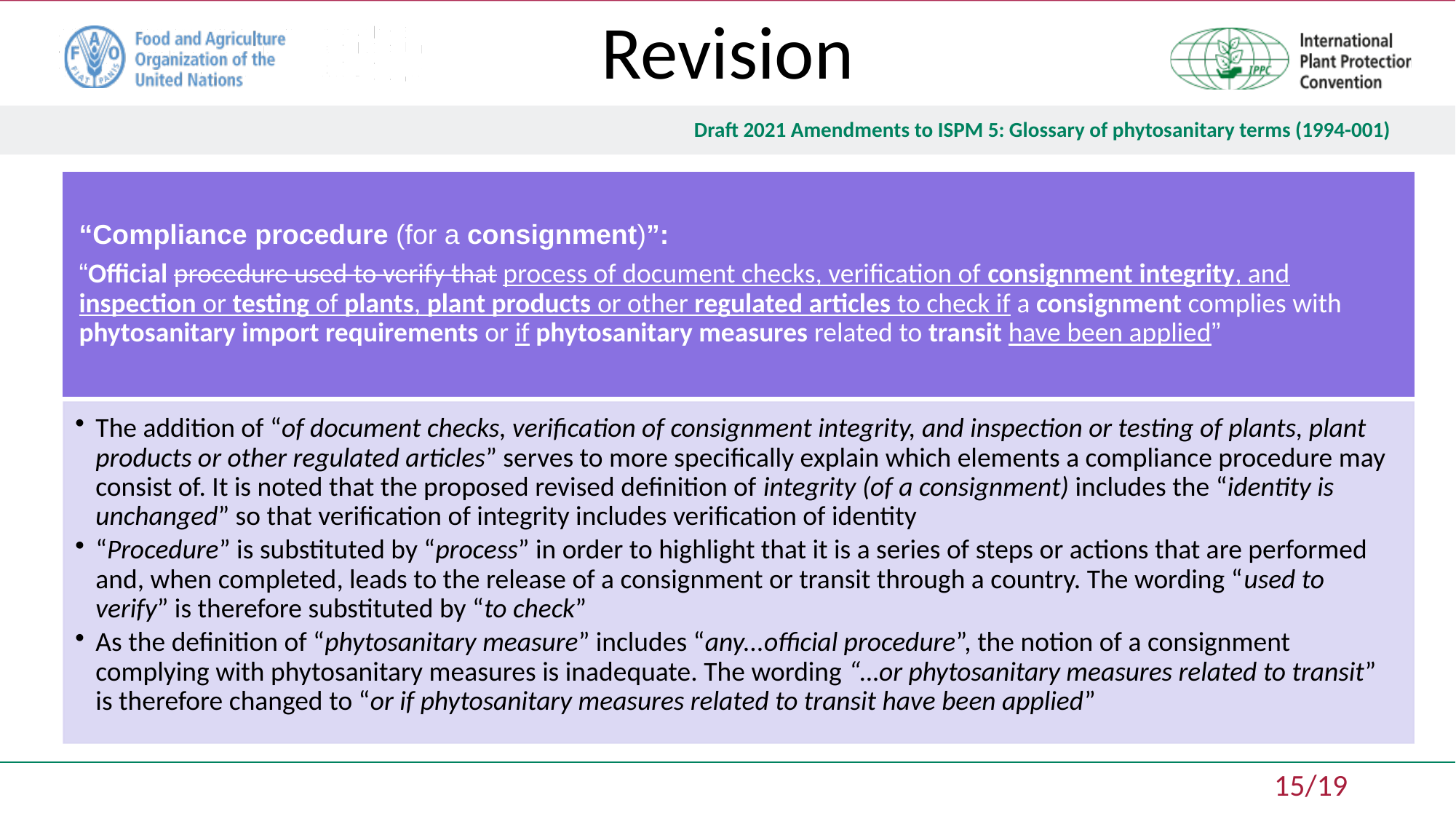

Revision
“Compliance procedure (for a consignment)”:
“Official procedure used to verify that process of document checks, verification of consignment integrity, and inspection or testing of plants, plant products or other regulated articles to check if a consignment complies with phytosanitary import requirements or if phytosanitary measures related to transit have been applied”
The addition of “of document checks, verification of consignment integrity, and inspection or testing of plants, plant products or other regulated articles” serves to more specifically explain which elements a compliance procedure may consist of. It is noted that the proposed revised definition of integrity (of a consignment) includes the “identity is unchanged” so that verification of integrity includes verification of identity
“Procedure” is substituted by “process” in order to highlight that it is a series of steps or actions that are performed and, when completed, leads to the release of a consignment or transit through a country. The wording “used to verify” is therefore substituted by “to check”
As the definition of “phytosanitary measure” includes “any...official procedure”, the notion of a consignment complying with phytosanitary measures is inadequate. The wording “…or phytosanitary measures related to transit” is therefore changed to “or if phytosanitary measures related to transit have been applied”